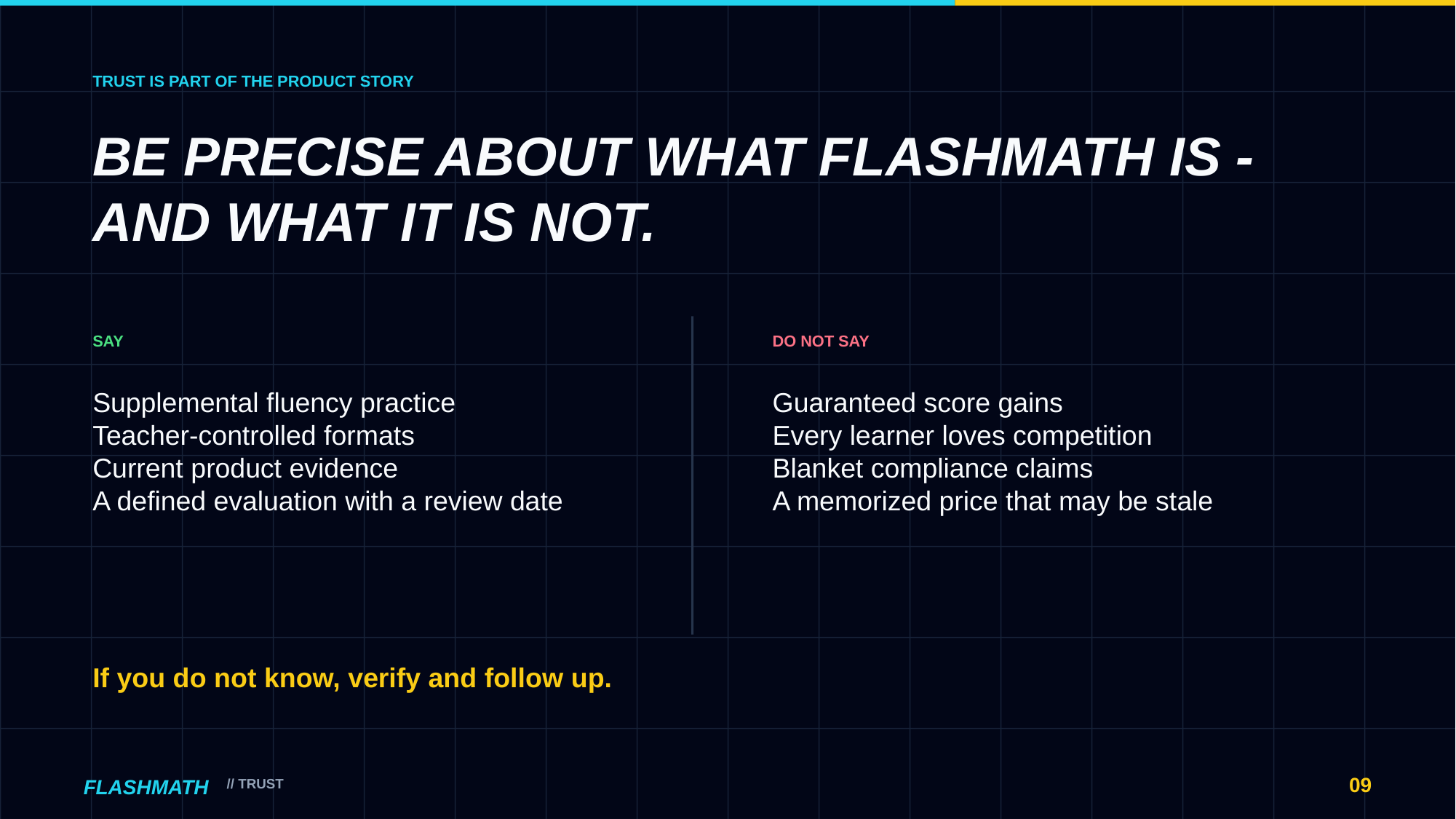

TRUST IS PART OF THE PRODUCT STORY

BE PRECISE ABOUT WHAT FLASHMATH IS -
AND WHAT IT IS NOT.

SAY
DO NOT SAY

Supplemental fluency practice
Teacher-controlled formats
Current product evidence
A defined evaluation with a review date
Guaranteed score gains
Every learner loves competition
Blanket compliance claims
A memorized price that may be stale

If you do not know, verify and follow up.

09
FLASHMATH
// TRUST